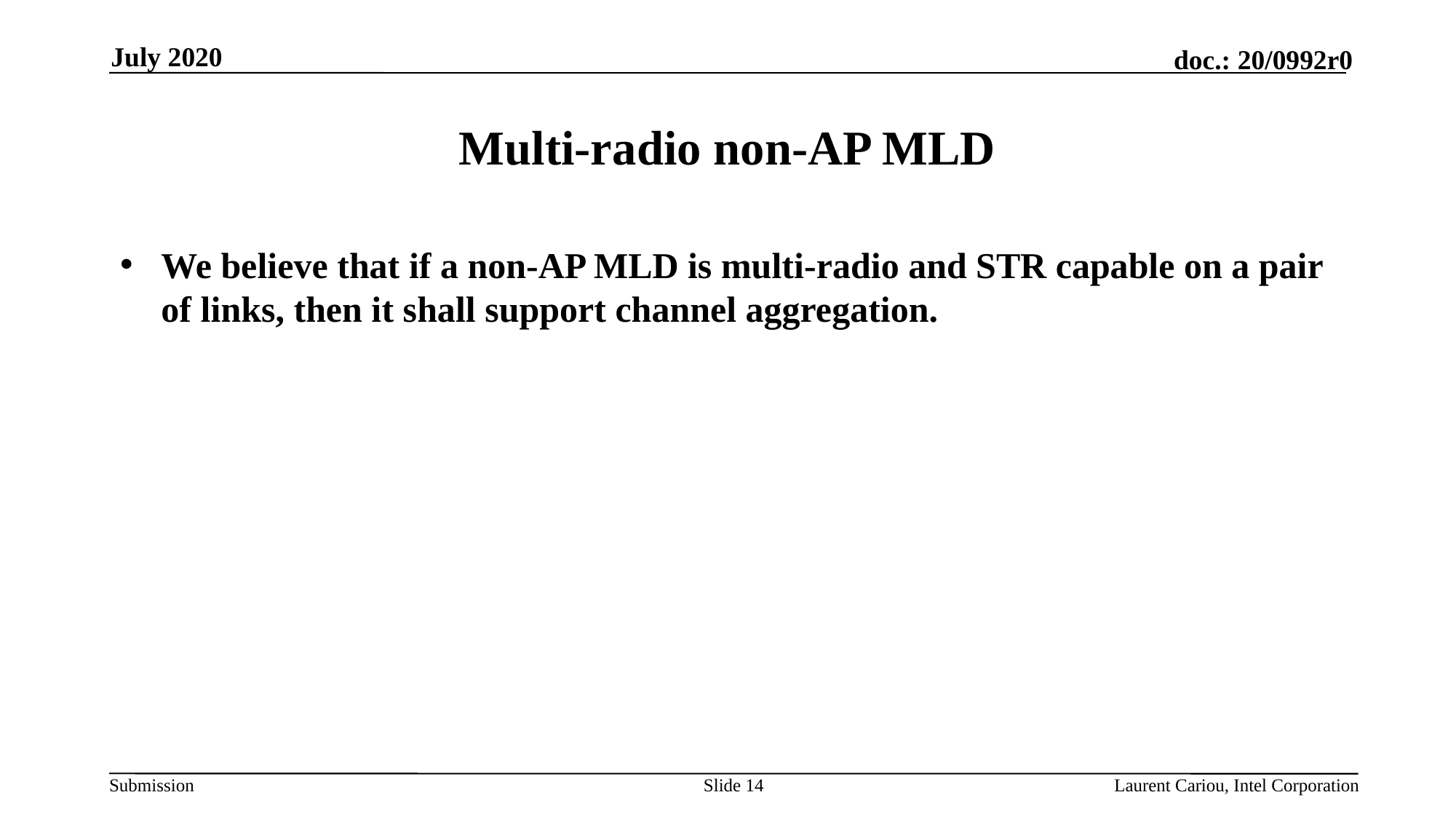

July 2020
# Multi-radio non-AP MLD
We believe that if a non-AP MLD is multi-radio and STR capable on a pair of links, then it shall support channel aggregation.

Slide 14
Laurent Cariou, Intel Corporation